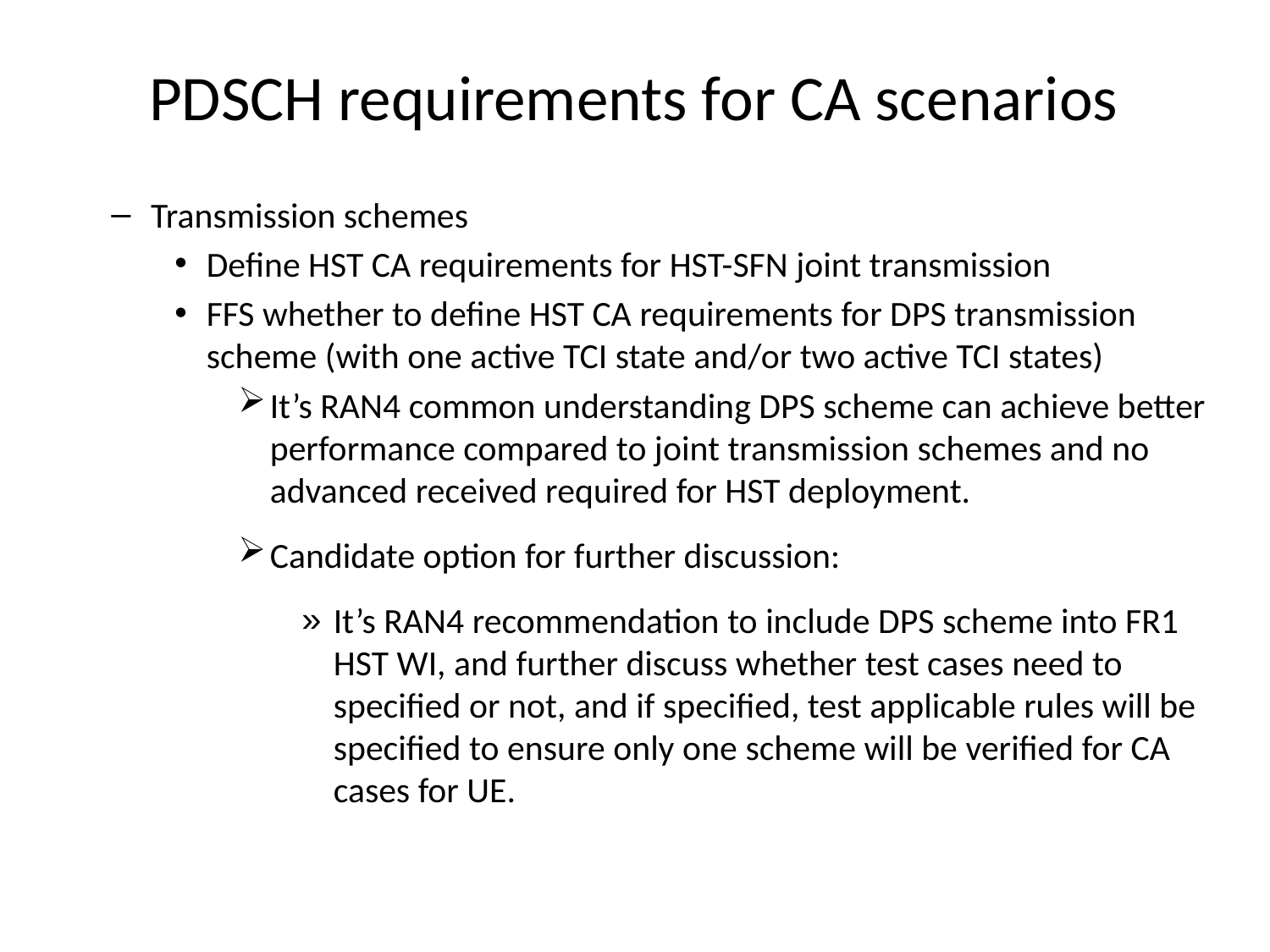

# PDSCH requirements for CA scenarios
Transmission schemes
Define HST CA requirements for HST-SFN joint transmission
FFS whether to define HST CA requirements for DPS transmission scheme (with one active TCI state and/or two active TCI states)
It’s RAN4 common understanding DPS scheme can achieve better performance compared to joint transmission schemes and no advanced received required for HST deployment.
Candidate option for further discussion:
It’s RAN4 recommendation to include DPS scheme into FR1 HST WI, and further discuss whether test cases need to specified or not, and if specified, test applicable rules will be specified to ensure only one scheme will be verified for CA cases for UE.